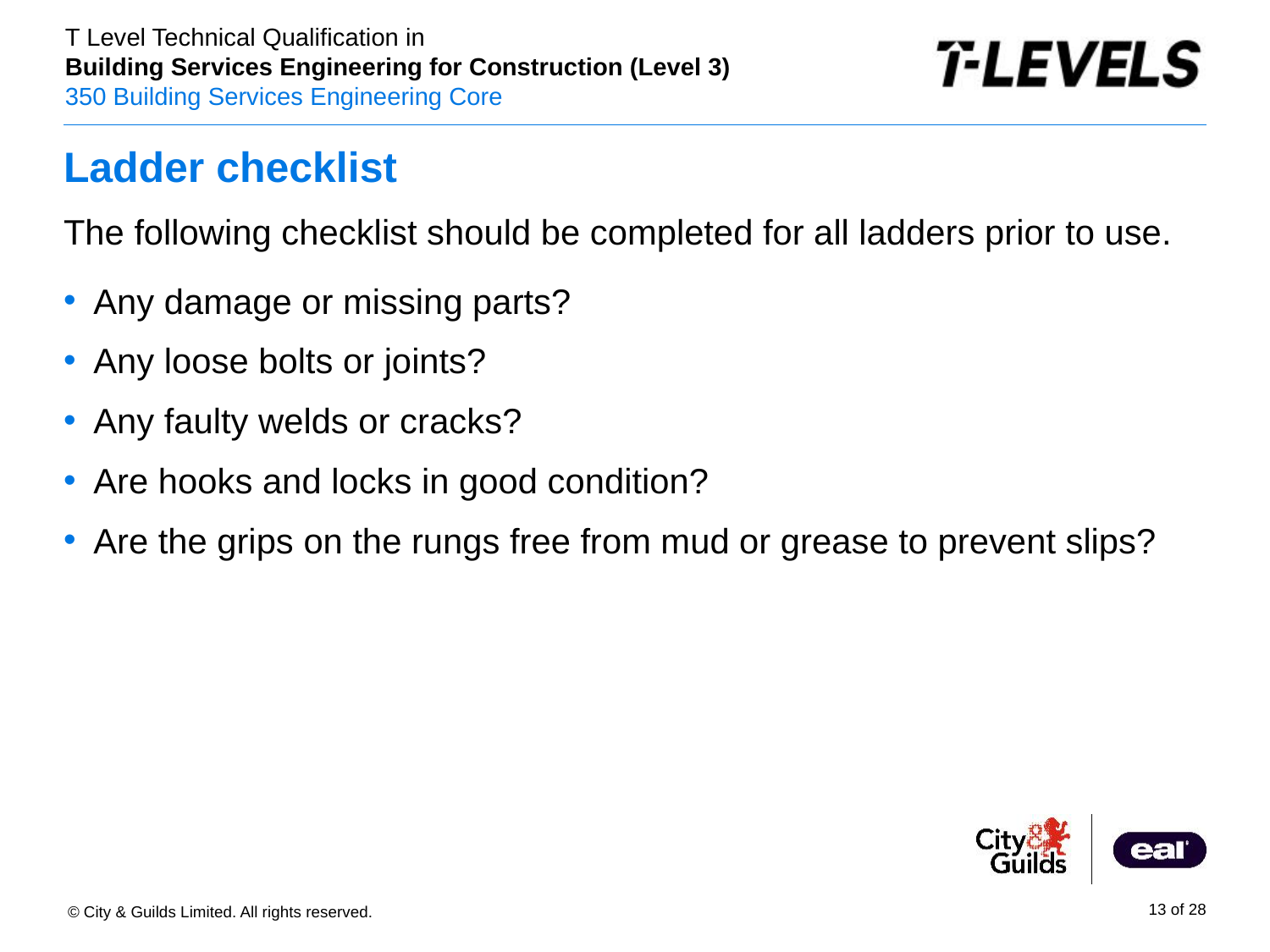

# Ladder checklist
The following checklist should be completed for all ladders prior to use.
Any damage or missing parts?
Any loose bolts or joints?
Any faulty welds or cracks?
Are hooks and locks in good condition?
Are the grips on the rungs free from mud or grease to prevent slips?